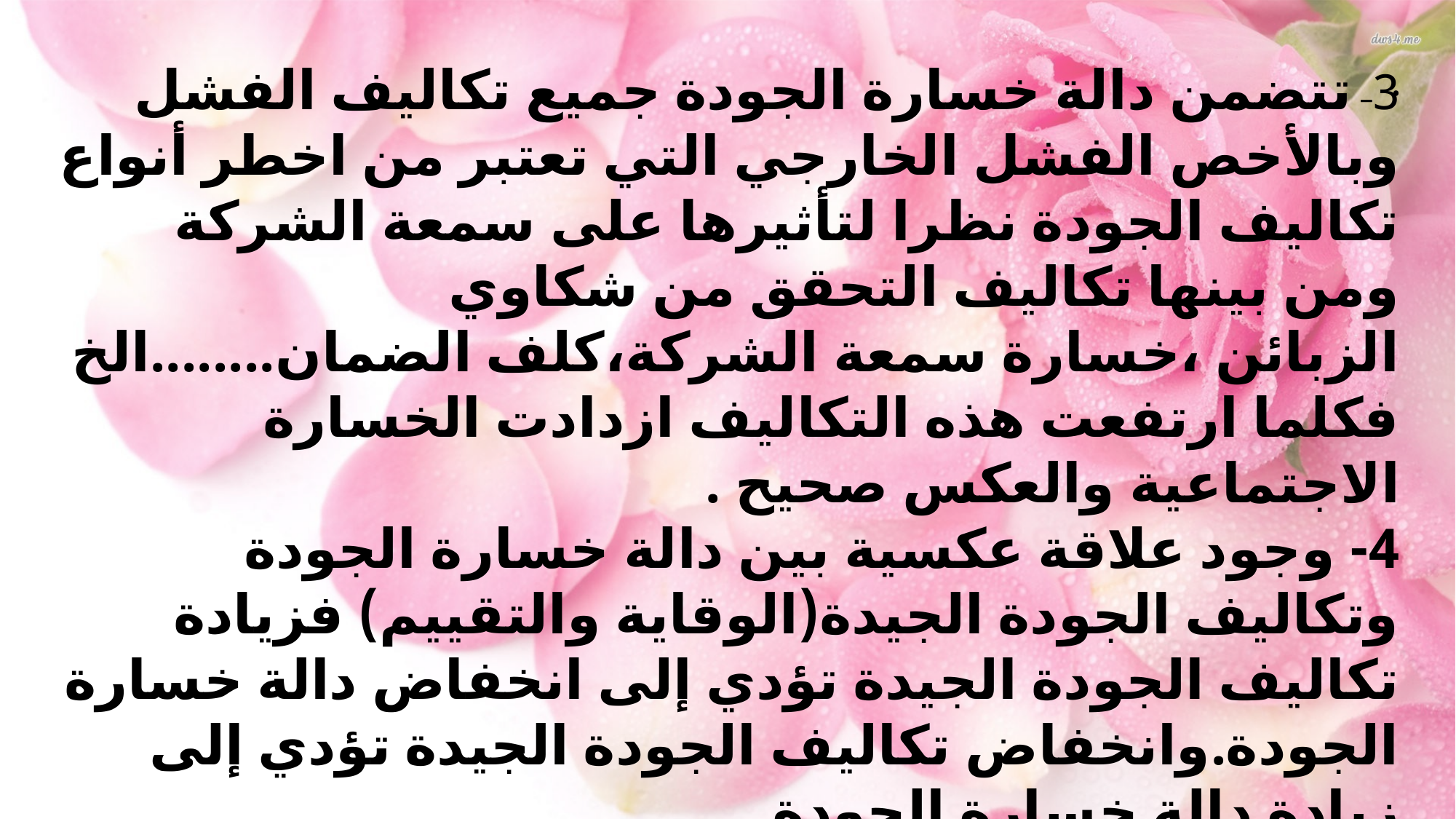

.
3– تتضمن دالة خسارة الجودة جميع تكاليف الفشل وبالأخص الفشل الخارجي التي تعتبر من اخطر أنواع تكاليف الجودة نظرا لتأثيرها على سمعة الشركة ومن بينها تكاليف التحقق من شكاوي الزبائن ،خسارة سمعة الشركة،كلف الضمان........الخ فكلما ارتفعت هذه التكاليف ازدادت الخسارة الاجتماعية والعكس صحيح .
4- وجود علاقة عكسية بين دالة خسارة الجودة وتكاليف الجودة الجيدة(الوقاية والتقييم) فزيادة تكاليف الجودة الجيدة تؤدي إلى انخفاض دالة خسارة الجودة.وانخفاض تكاليف الجودة الجيدة تؤدي إلى زيادة دالة خسارة الجودة.